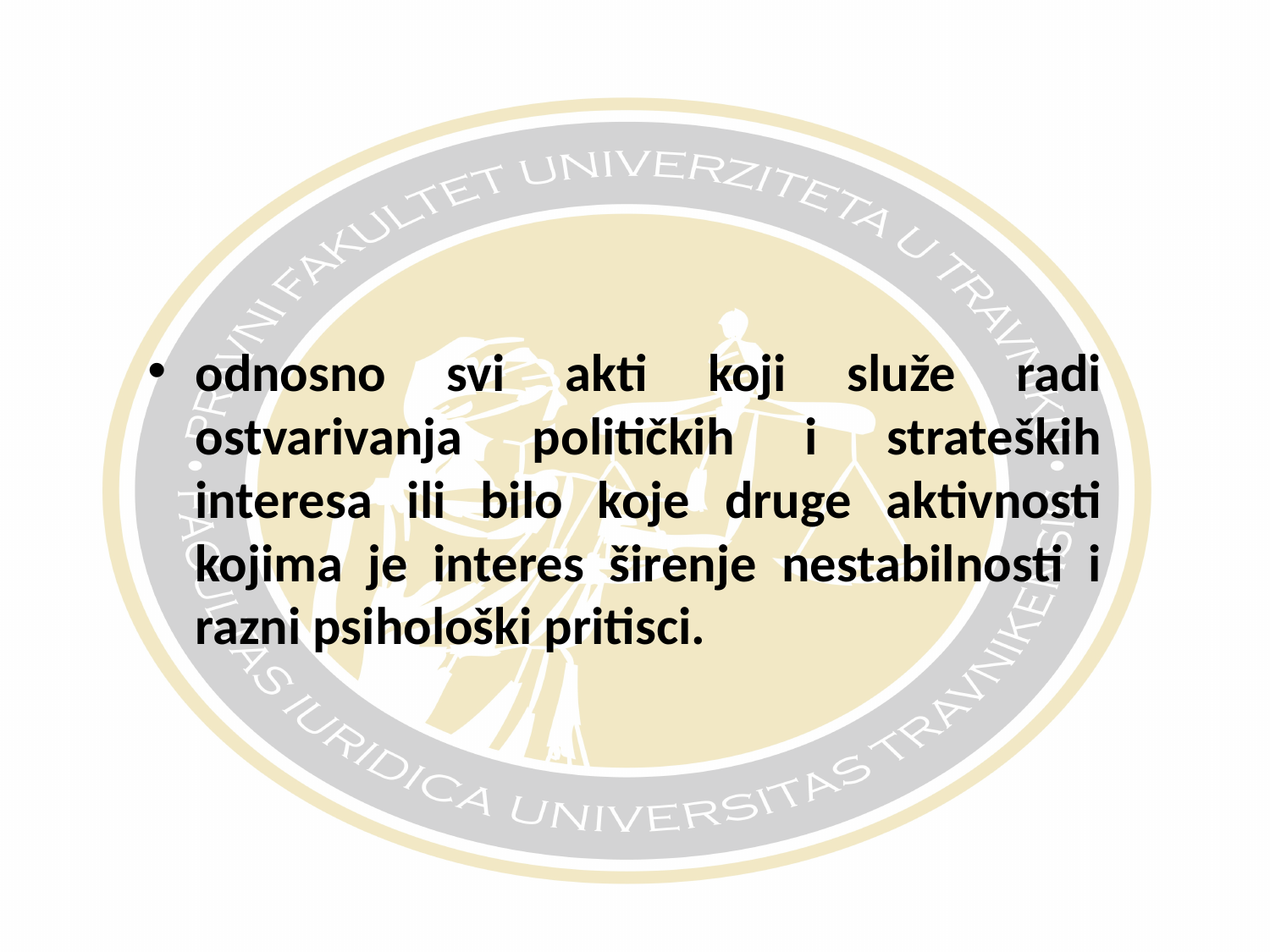

#
odnosno svi akti koji služe radi ostvarivanja političkih i strateških interesa ili bilo koje druge aktivnosti kojima je interes širenje nestabilnosti i razni psihološki pritisci.